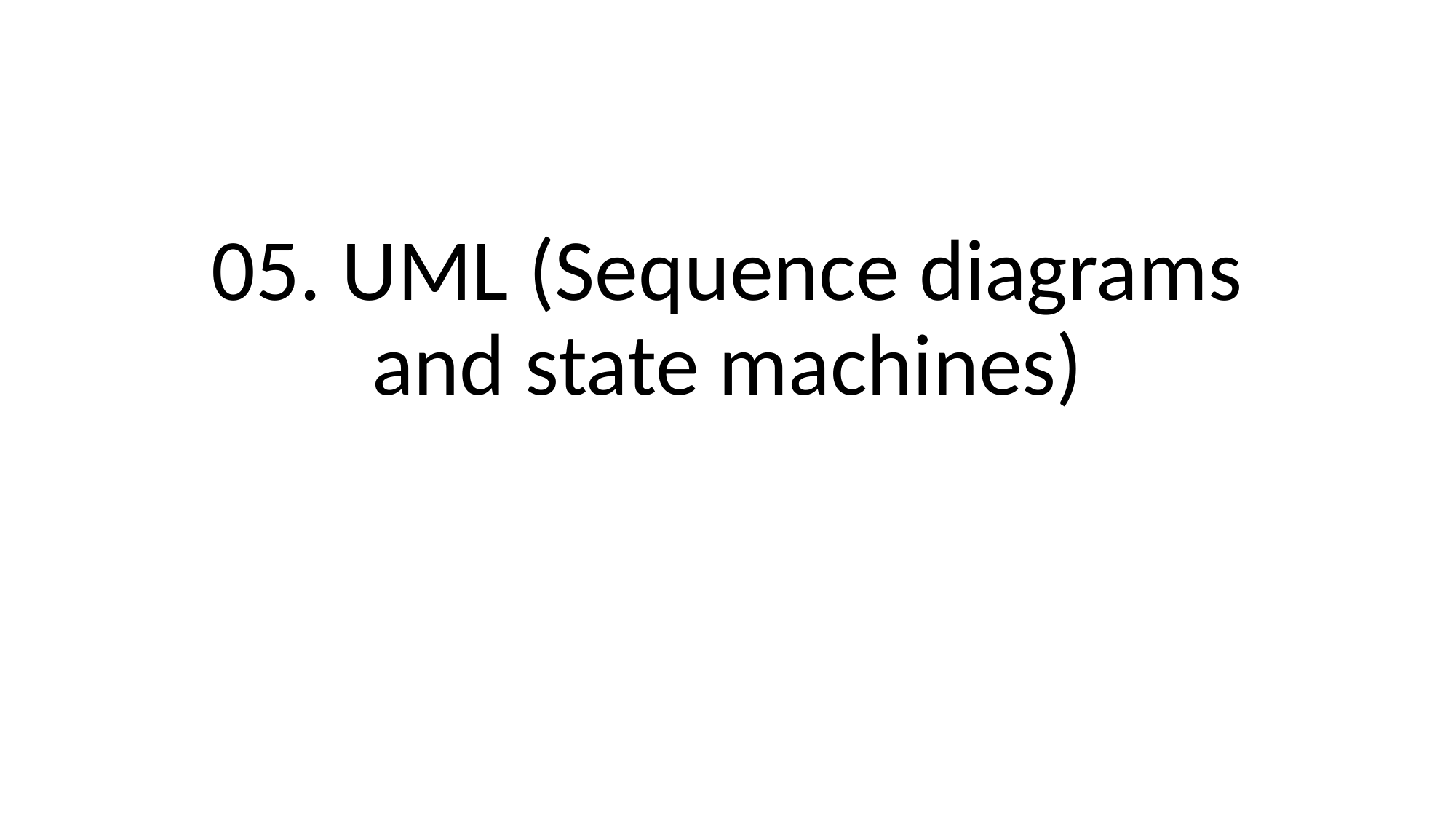

# 05. UML (Sequence diagrams and state machines)